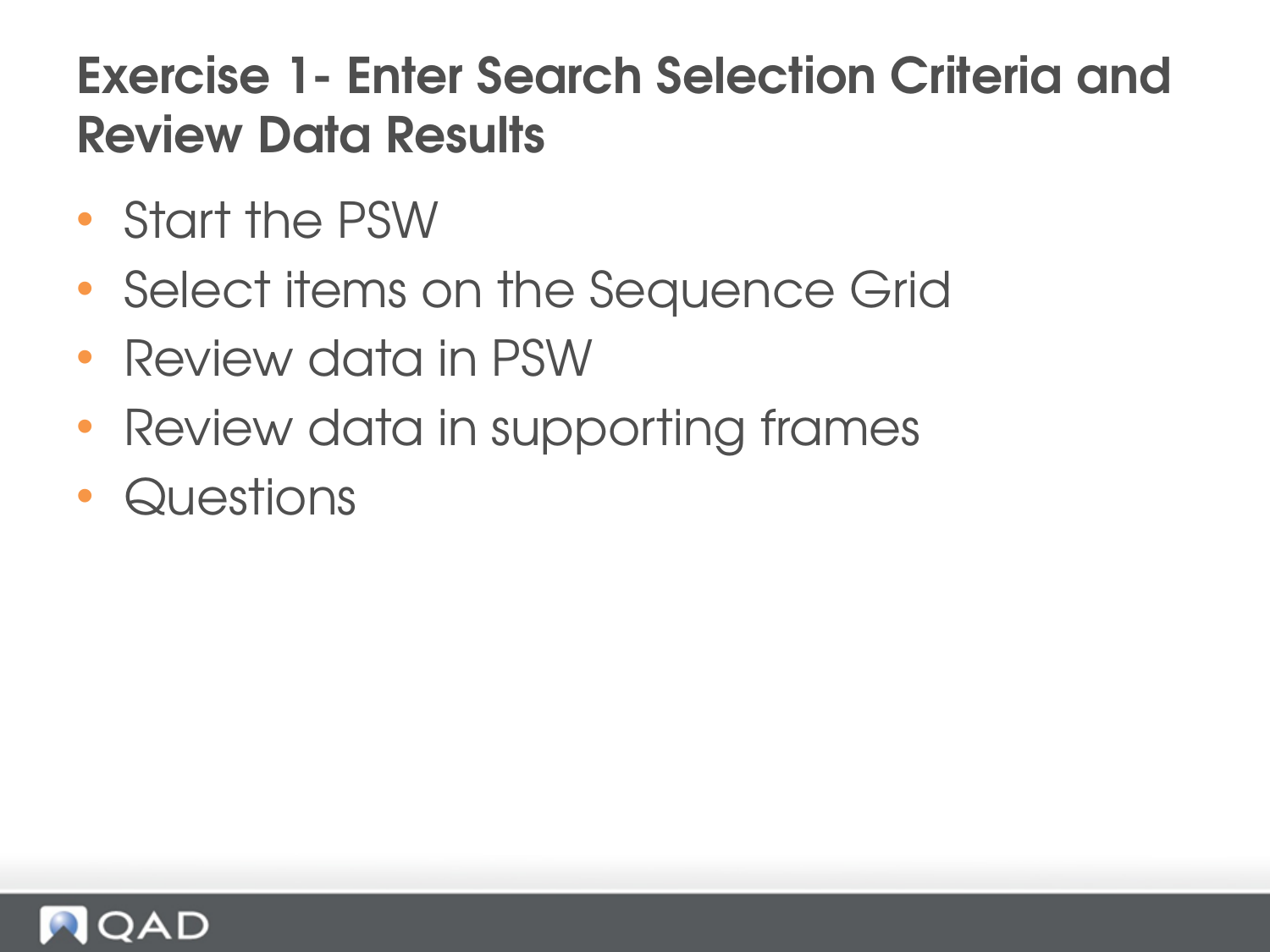

# Exercise 1- Enter Search Selection Criteria and Review Data Results
Start the PSW
Select items on the Sequence Grid
Review data in PSW
Review data in supporting frames
Questions